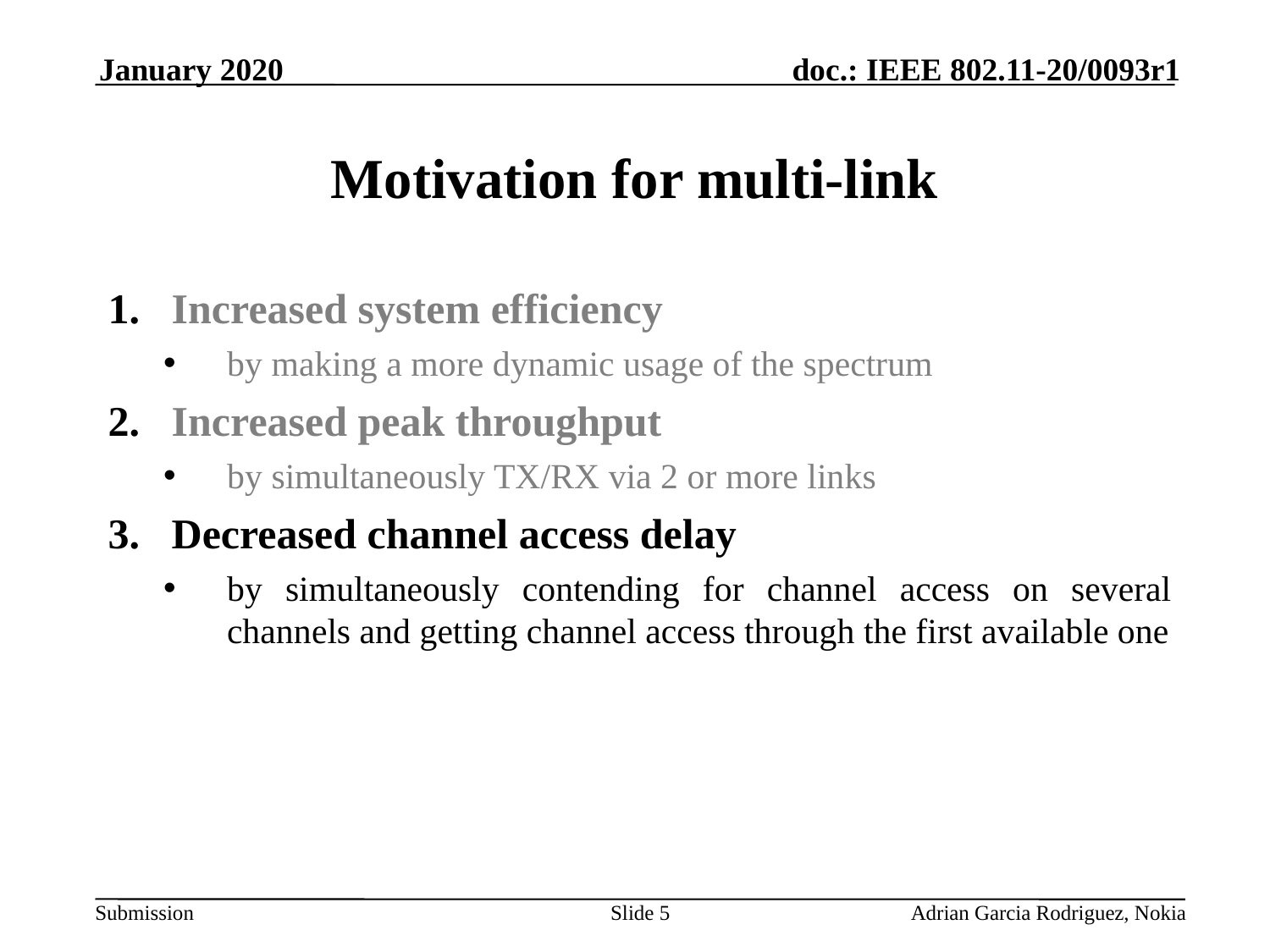

January 2020
# Motivation for multi-link
Increased system efficiency
by making a more dynamic usage of the spectrum
Increased peak throughput
by simultaneously TX/RX via 2 or more links
Decreased channel access delay
by simultaneously contending for channel access on several channels and getting channel access through the first available one
Slide 5
Adrian Garcia Rodriguez, Nokia